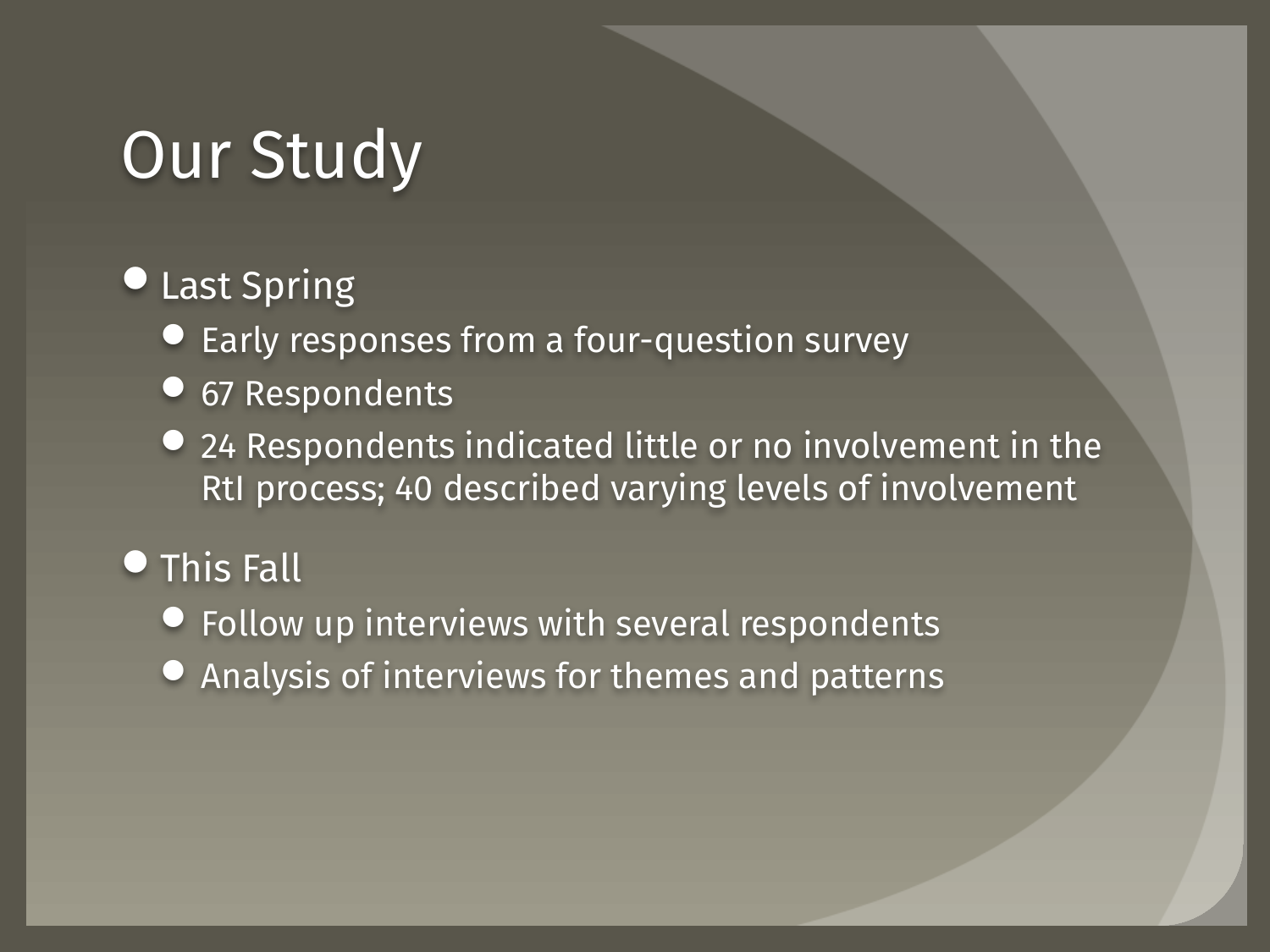

# Our Study
Last Spring
Early responses from a four-question survey
67 Respondents
24 Respondents indicated little or no involvement in the RtI process; 40 described varying levels of involvement
This Fall
Follow up interviews with several respondents
Analysis of interviews for themes and patterns